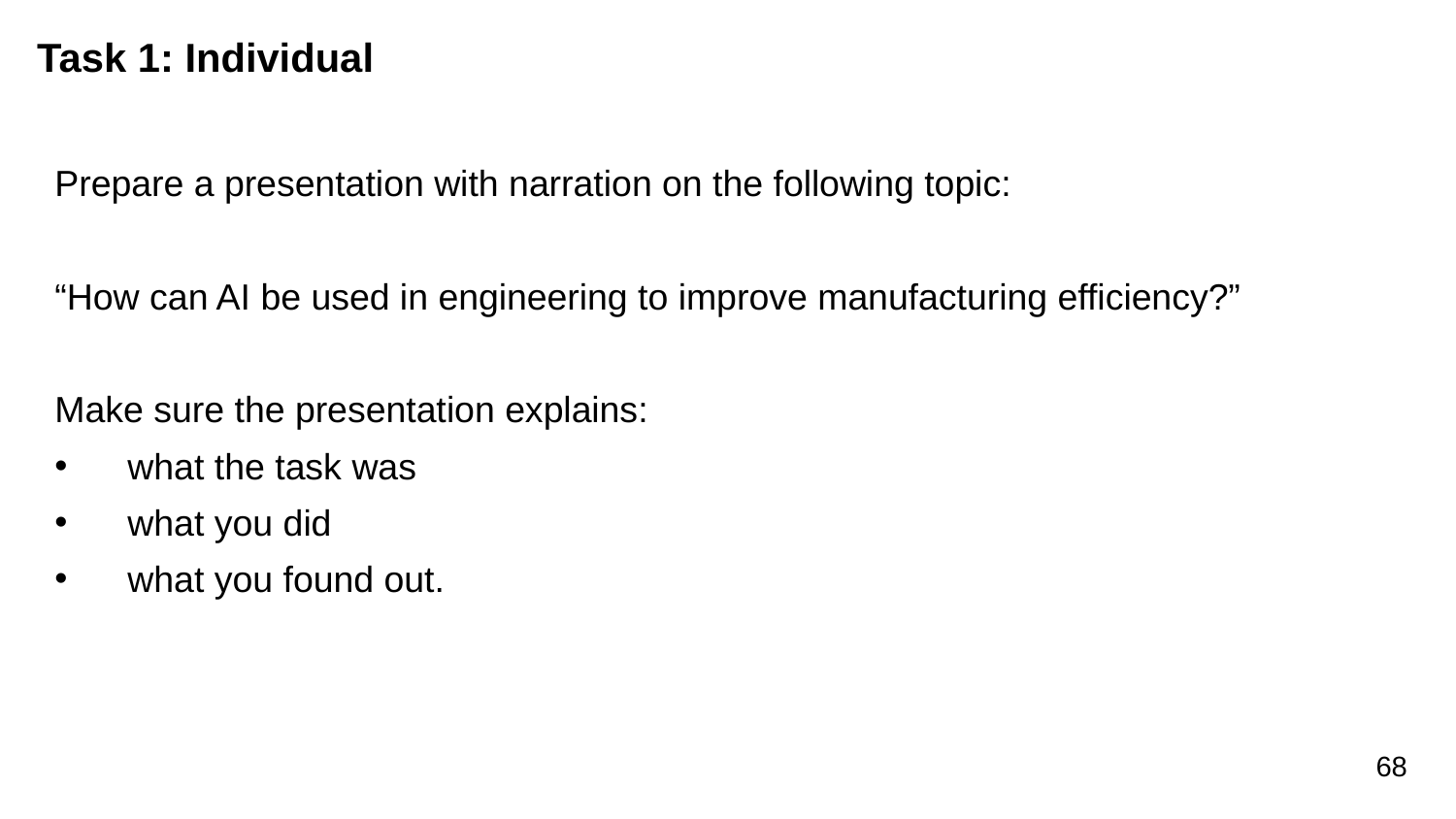

# Task 1: Individual
Prepare a presentation with narration on the following topic:

“How can AI be used in engineering to improve manufacturing efficiency?”

Make sure the presentation explains:
what the task was
what you did
what you found out.
68